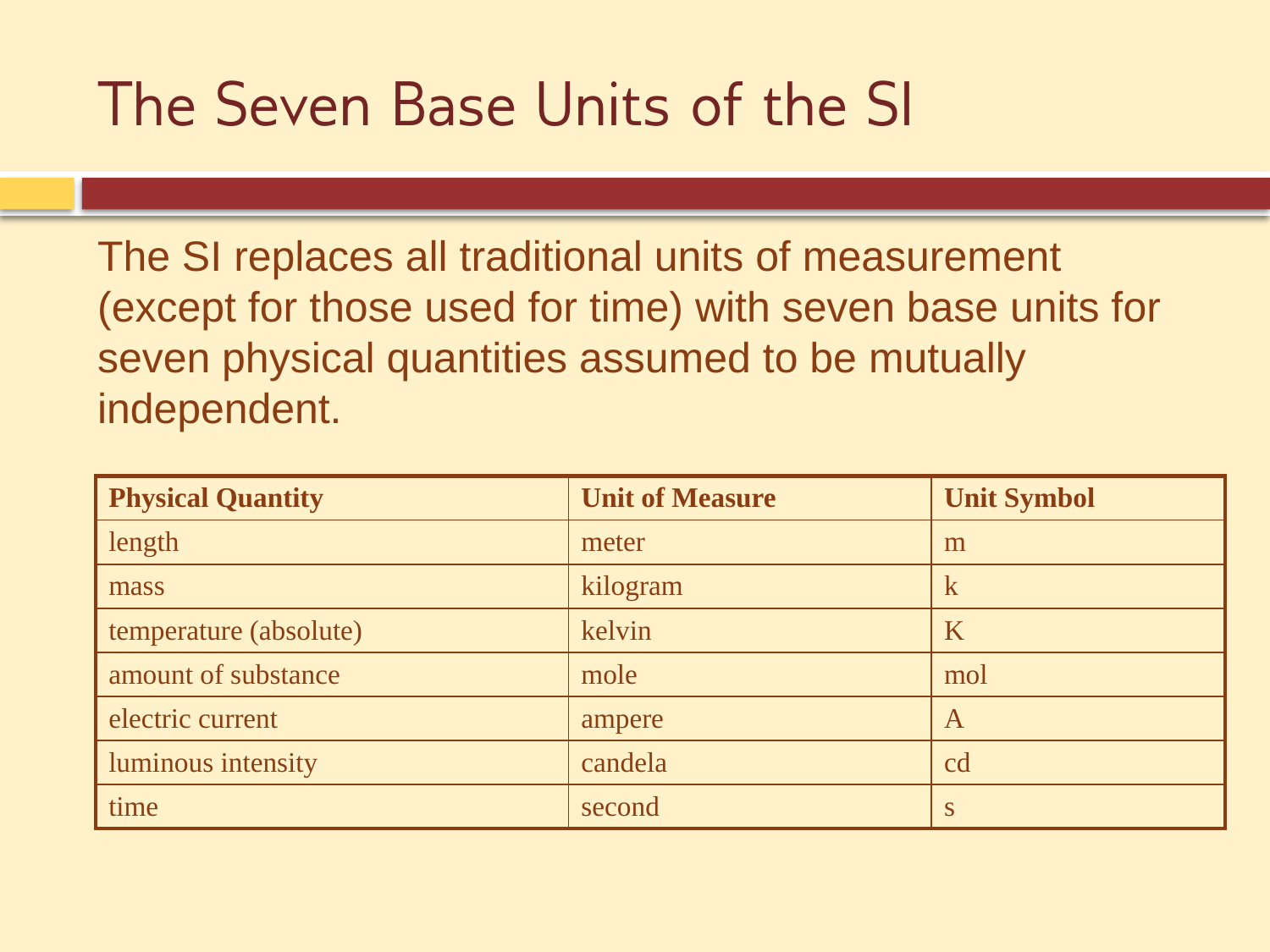

# The Seven Base Units of the SI
The SI replaces all traditional units of measurement (except for those used for time) with seven base units for seven physical quantities assumed to be mutually independent.

| Physical Quantity | Unit of Measure | Unit Symbol |
| --- | --- | --- |
| length | meter | m |
| mass | kilogram | k |
| temperature (absolute) | kelvin | K |
| amount of substance | mole | mol |
| electric current | ampere | A |
| luminous intensity | candela | cd |
| time | second | s |